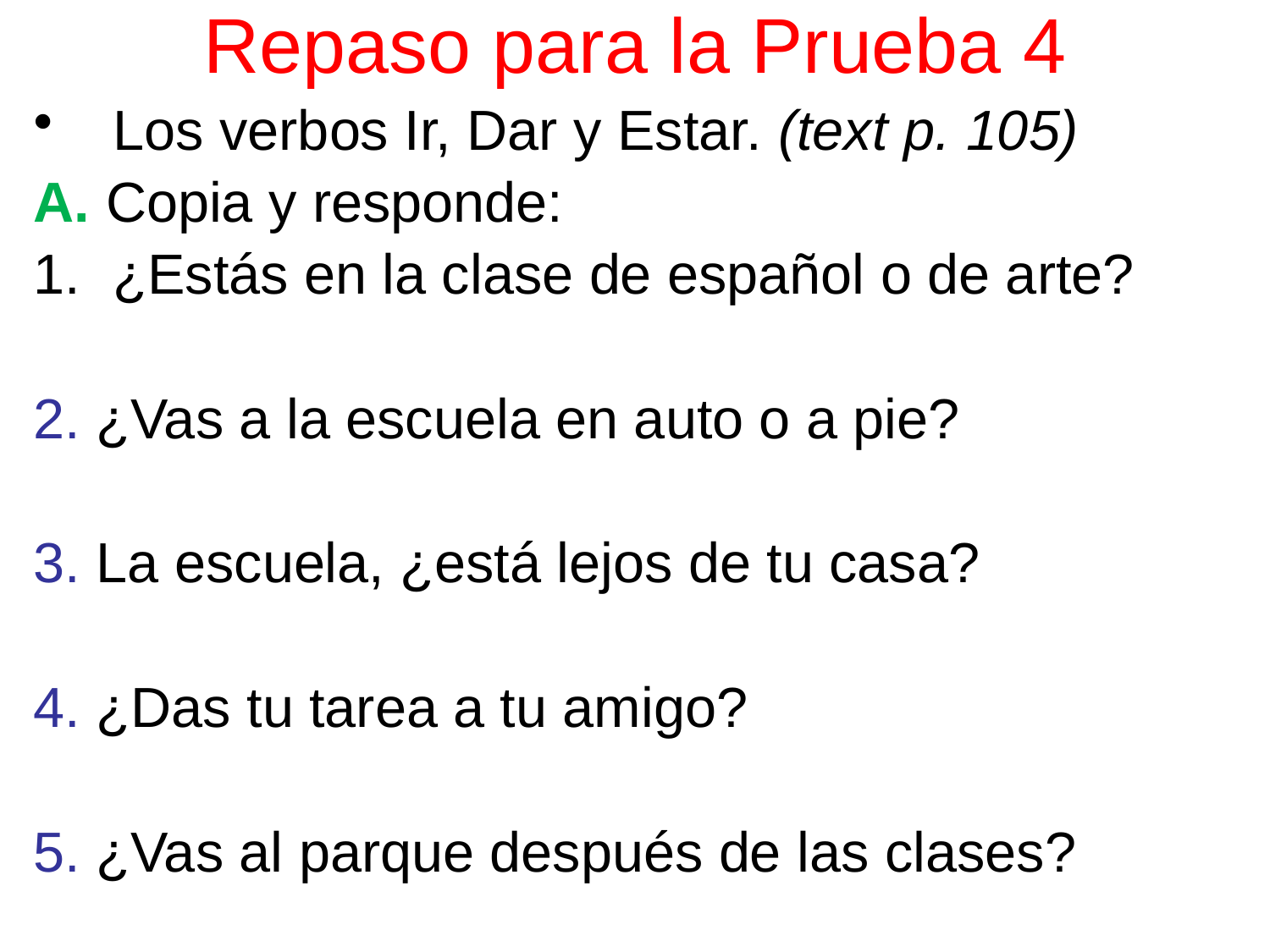

Repaso para la Prueba 4
Los verbos Ir, Dar y Estar. (text p. 105)
A. Copia y responde:
¿Estás en la clase de español o de arte?

2. ¿Vas a la escuela en auto o a pie?

3. La escuela, ¿está lejos de tu casa?

4. ¿Das tu tarea a tu amigo?

5. ¿Vas al parque después de las clases?